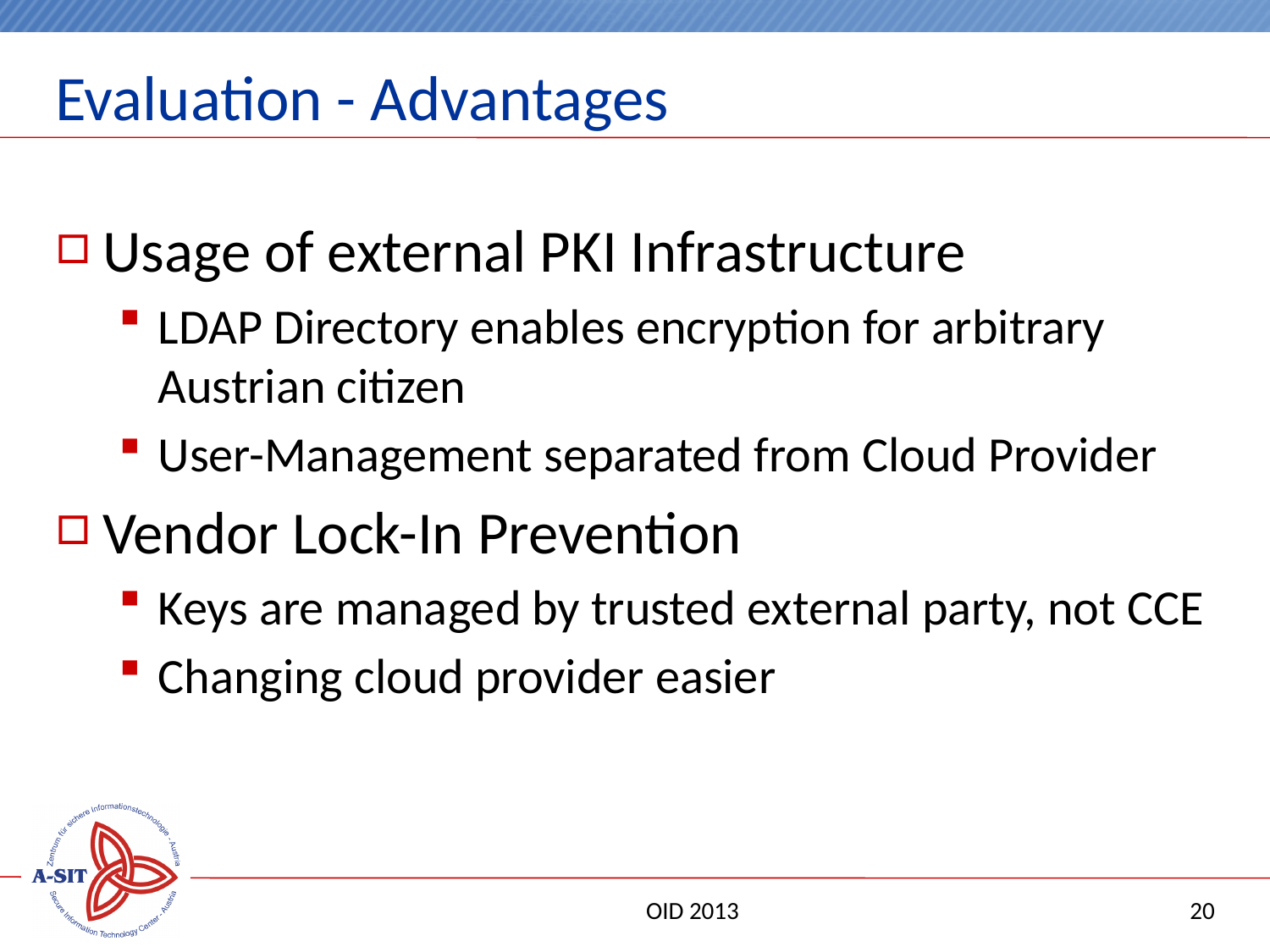

# Evaluation - Advantages
Usage of external PKI Infrastructure
LDAP Directory enables encryption for arbitrary Austrian citizen
User-Management separated from Cloud Provider
Vendor Lock-In Prevention
Keys are managed by trusted external party, not CCE
Changing cloud provider easier

OID 2013
20